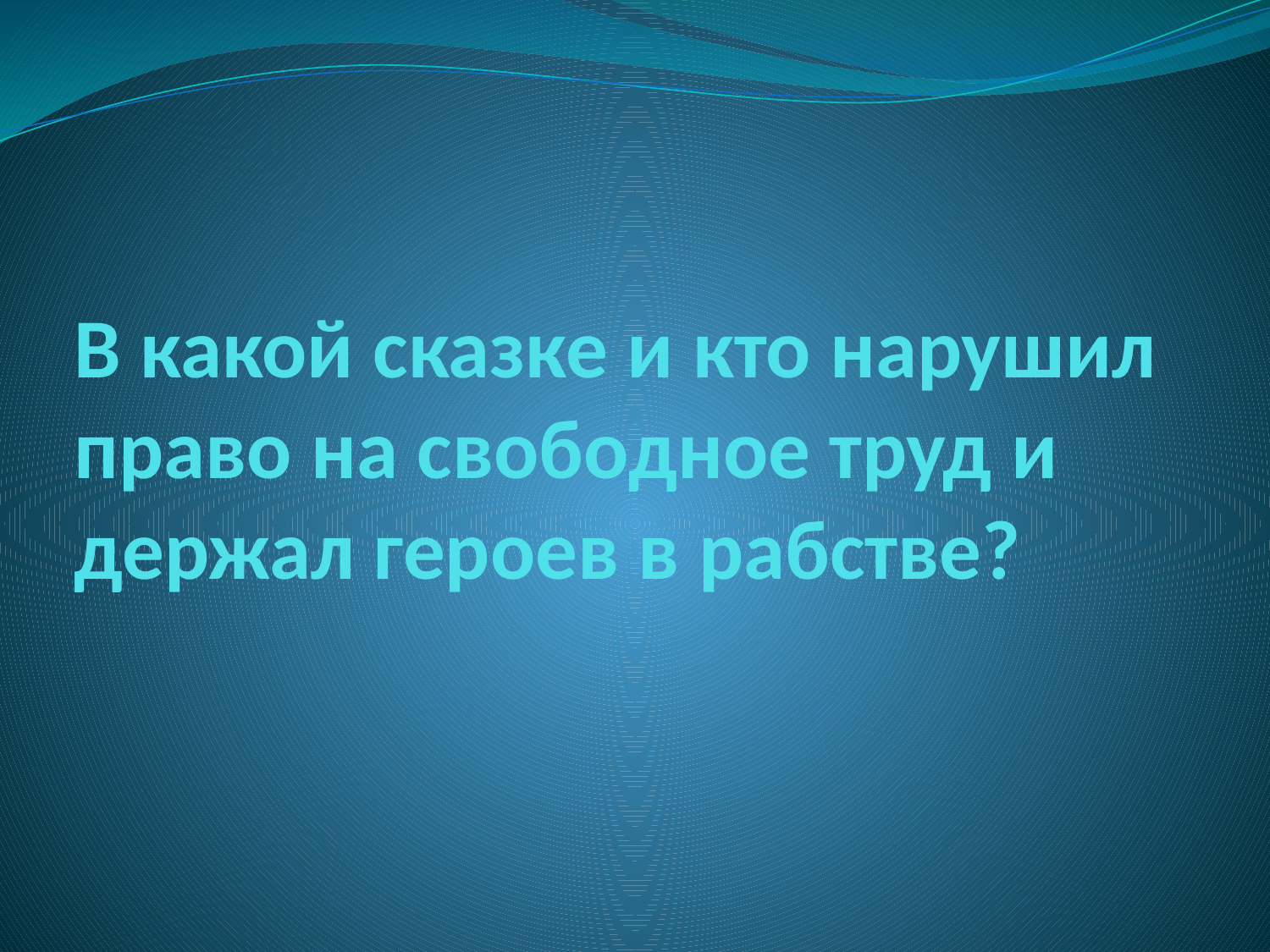

# В какой сказке и кто нарушил право на свободное труд и держал героев в рабстве?